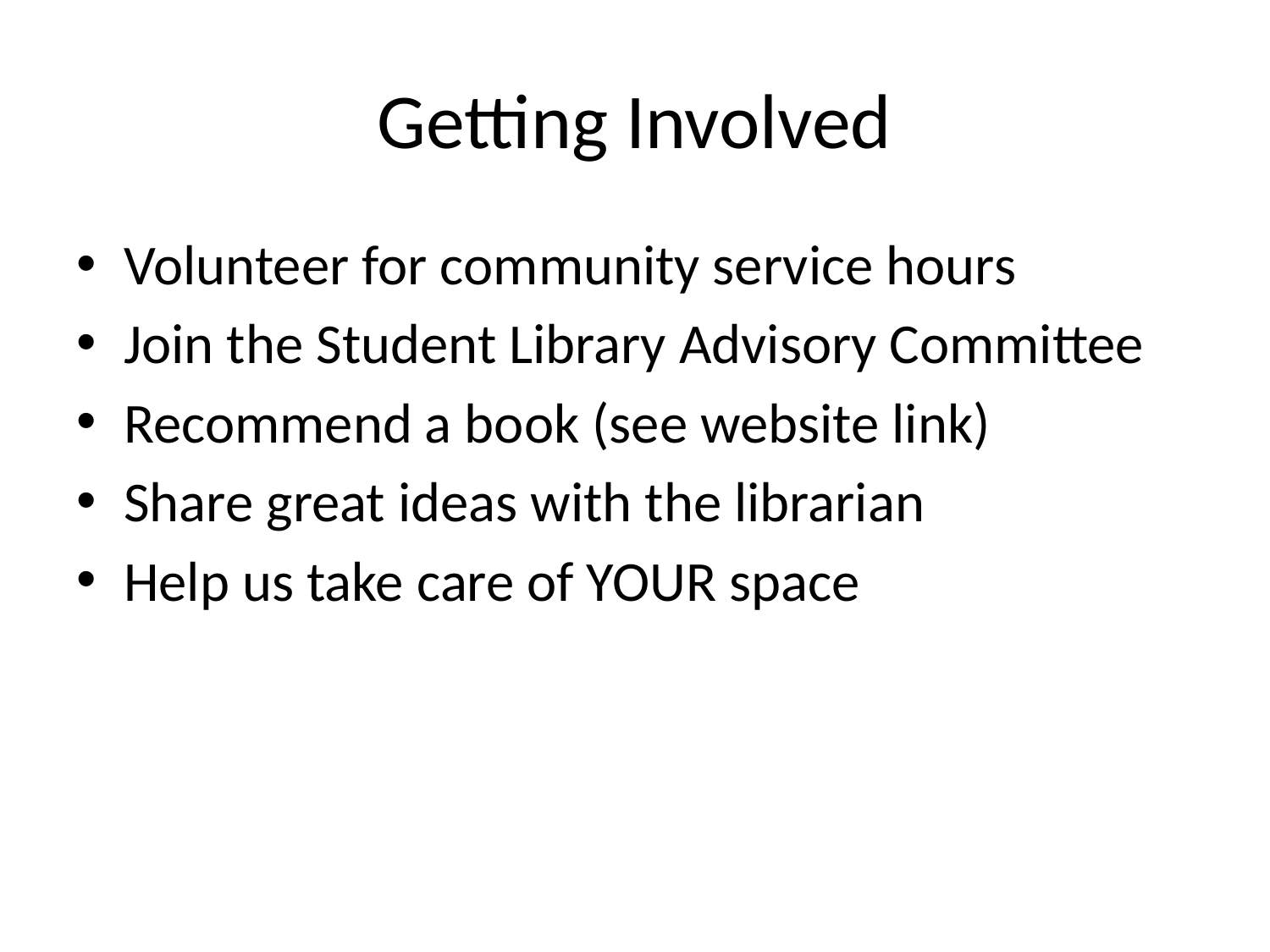

# Getting Involved
Volunteer for community service hours
Join the Student Library Advisory Committee
Recommend a book (see website link)
Share great ideas with the librarian
Help us take care of YOUR space